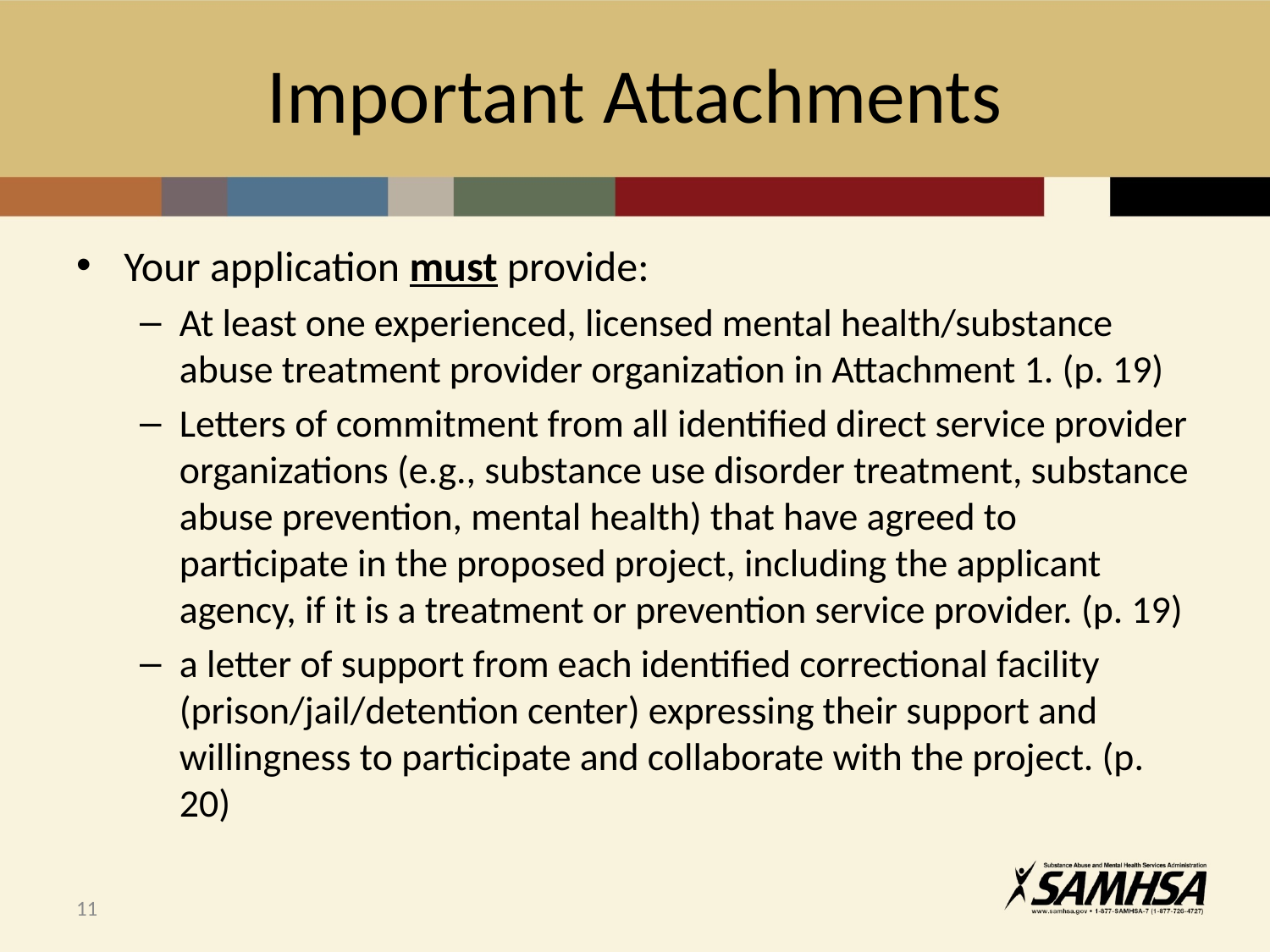

# Important Attachments
Your application must provide:
At least one experienced, licensed mental health/substance abuse treatment provider organization in Attachment 1. (p. 19)
Letters of commitment from all identified direct service provider organizations (e.g., substance use disorder treatment, substance abuse prevention, mental health) that have agreed to participate in the proposed project, including the applicant agency, if it is a treatment or prevention service provider. (p. 19)
a letter of support from each identified correctional facility (prison/jail/detention center) expressing their support and willingness to participate and collaborate with the project. (p. 20)

11